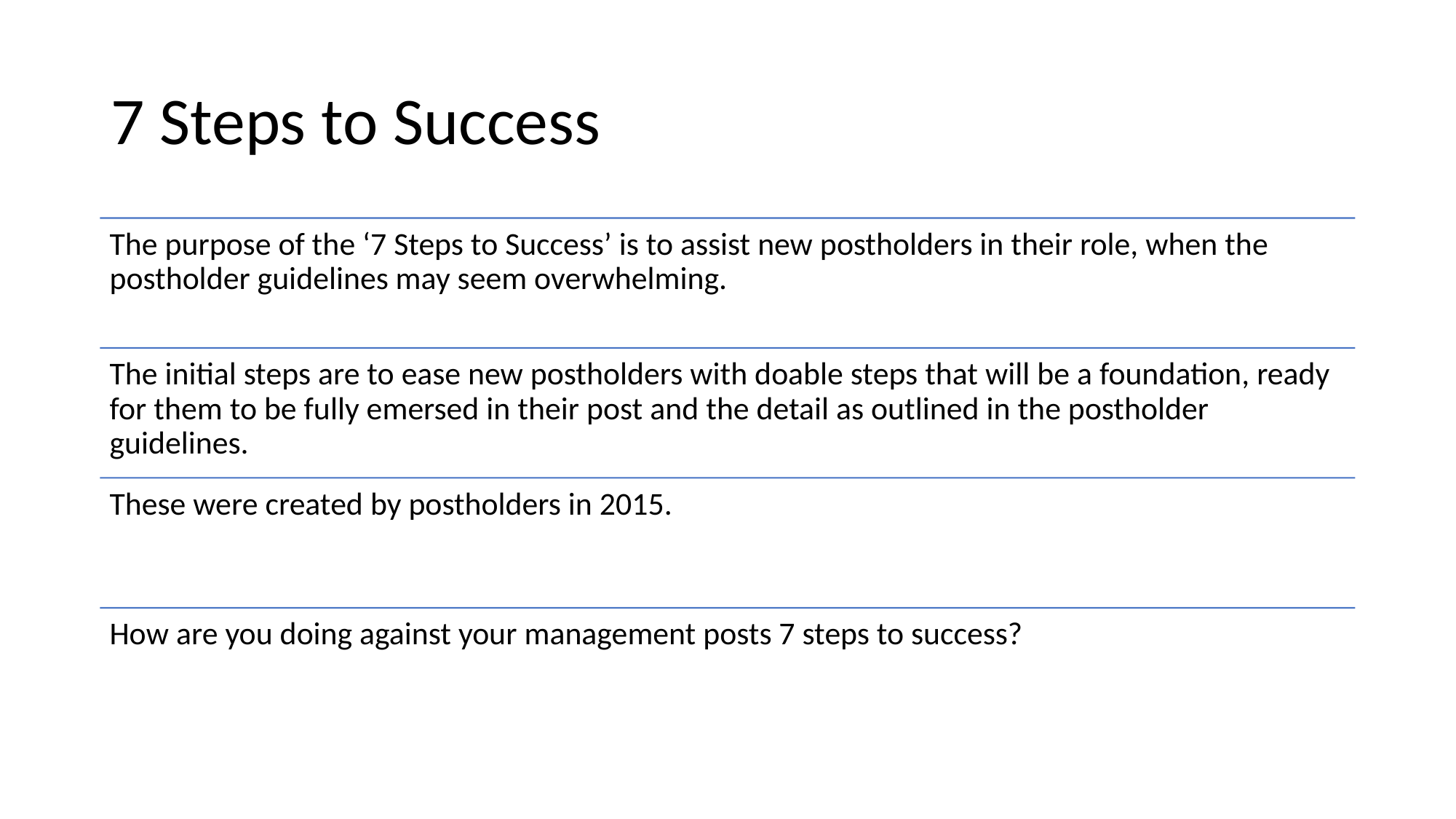

# 7 Steps to Success
The purpose of the ‘7 Steps to Success’ is to assist new postholders in their role, when the postholder guidelines may seem overwhelming.
The initial steps are to ease new postholders with doable steps that will be a foundation, ready for them to be fully emersed in their post and the detail as outlined in the postholder guidelines.
These were created by postholders in 2015.
How are you doing against your management posts 7 steps to success?